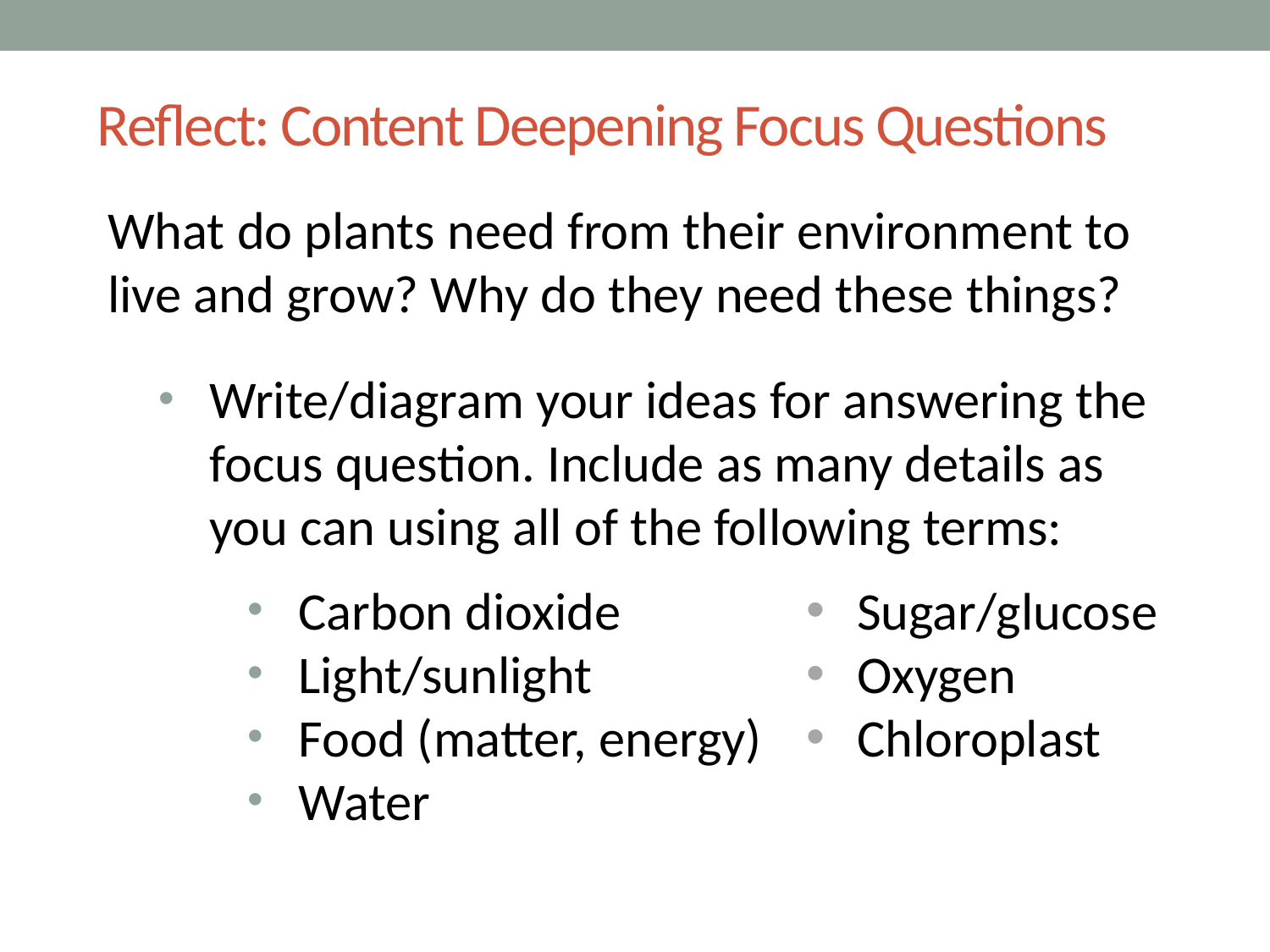

# Reflect: Content Deepening Focus Questions
What do plants need from their environment to live and grow? Why do they need these things?
Write/diagram your ideas for answering the focus question. Include as many details as you can using all of the following terms:
Carbon dioxide
Light/sunlight
Food (matter, energy)
Water

Sugar/glucose
Oxygen
Chloroplast